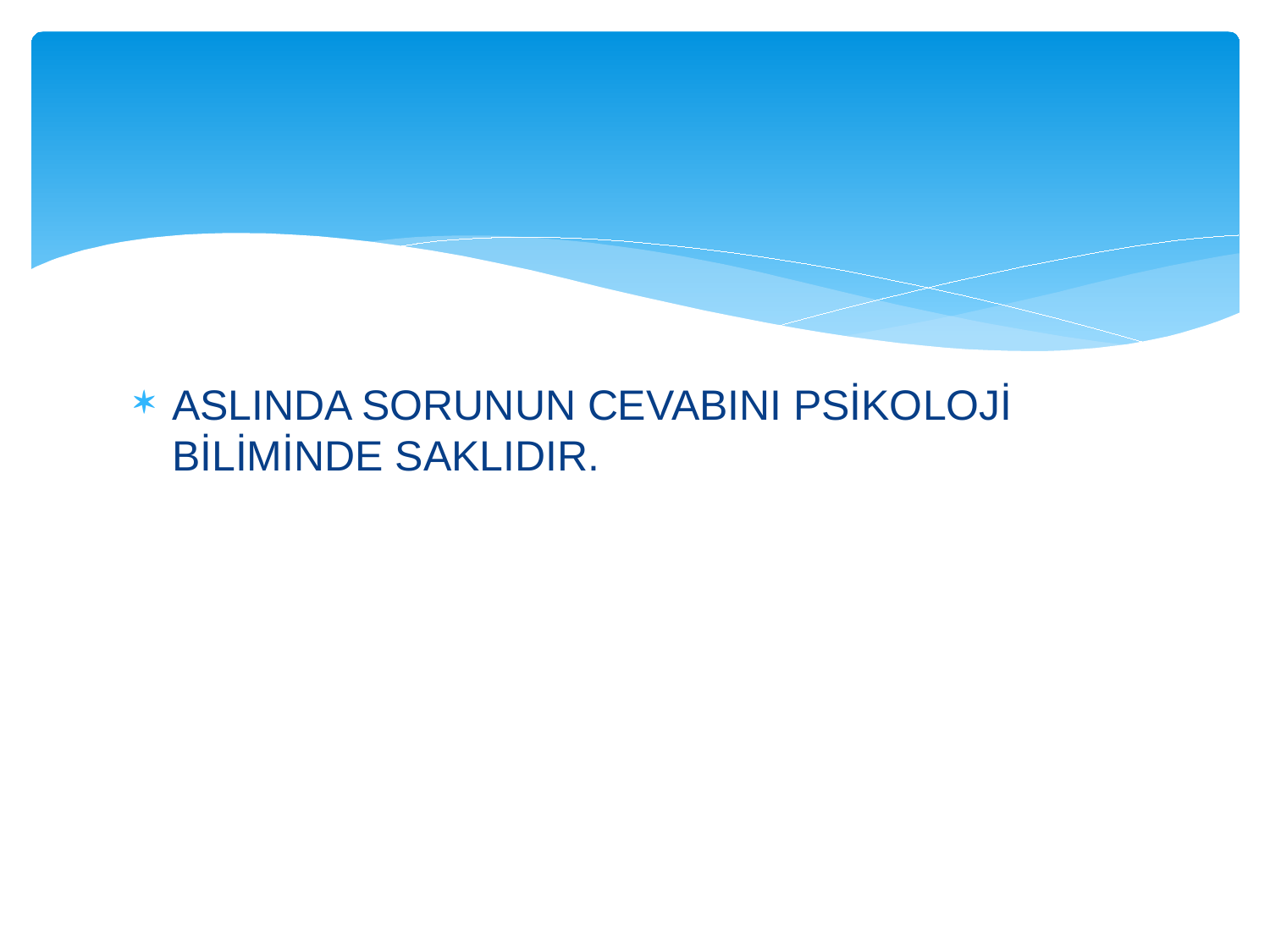

#
ASLINDA SORUNUN CEVABINI PSİKOLOJİ BİLİMİNDE SAKLIDIR.